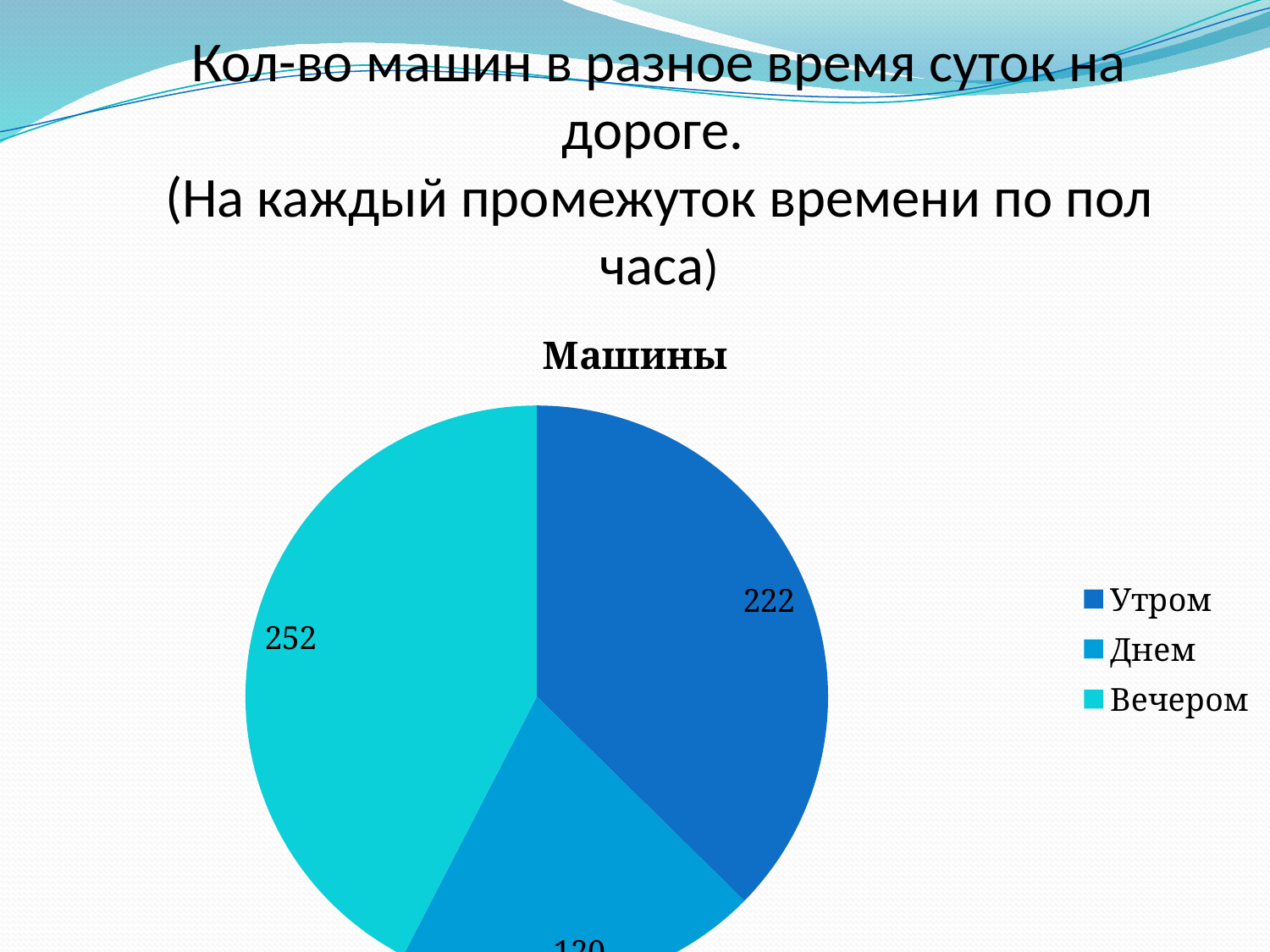

# Кол-во машин в разное время суток на дороге. (На каждый промежуток времени по пол часа)

### Chart:

| Category | Машины |
|---|---|
| Утром | 222.0 |
| Днем | 120.0 |
| Вечером | 252.0 |